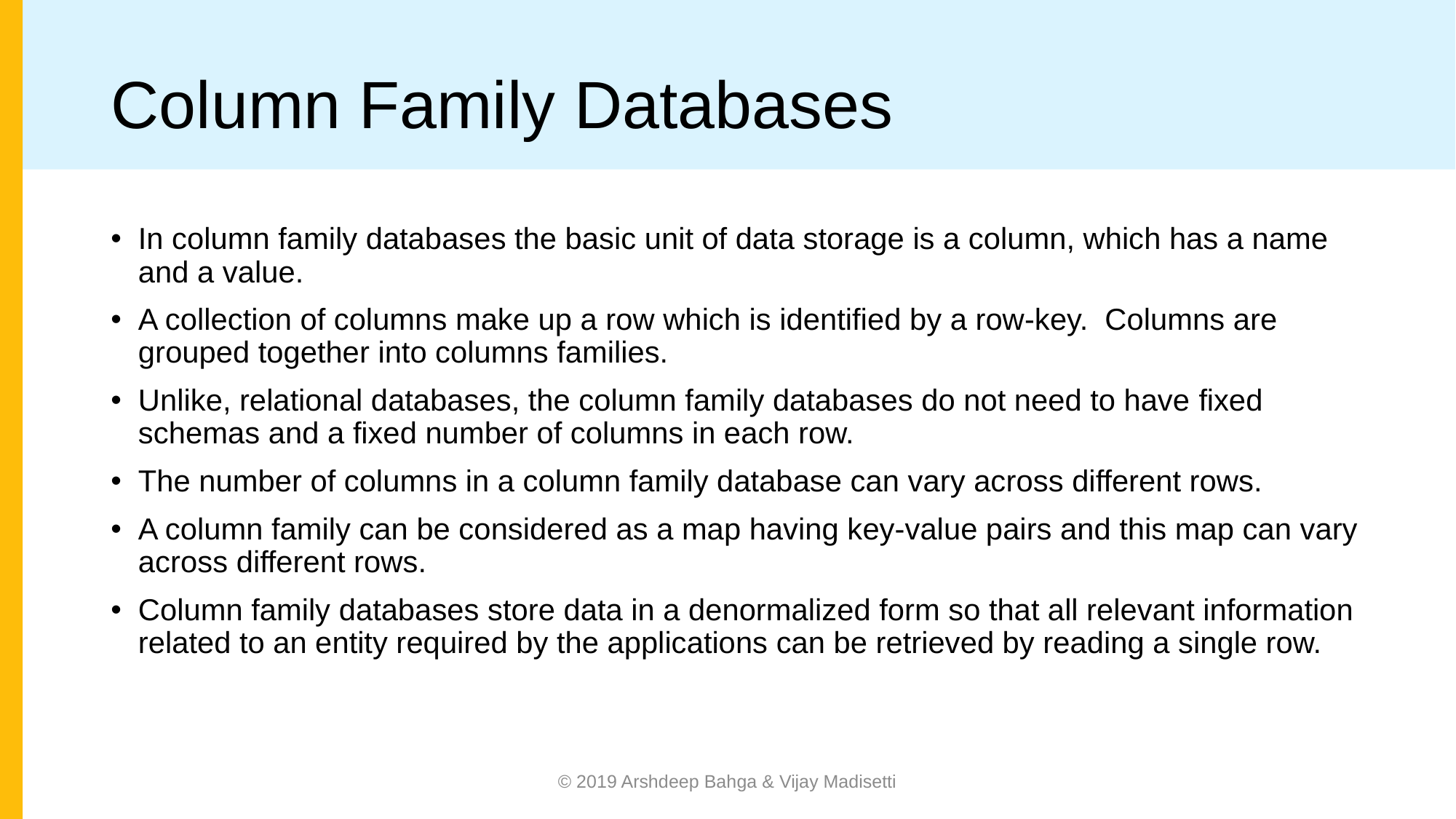

# Column Family Databases
In column family databases the basic unit of data storage is a column, which has a name and a value.
A collection of columns make up a row which is identiﬁed by a row-key.  Columns are grouped together into columns families.
Unlike, relational databases, the column family databases do not need to have fixed schemas and a fixed number of columns in each row.
The number of columns in a column family database can vary across different rows.
A column family can be considered as a map having key-value pairs and this map can vary across different rows.
Column family databases store data in a denormalized form so that all relevant information related to an entity required by the applications can be retrieved by reading a single row.
© 2019 Arshdeep Bahga & Vijay Madisetti